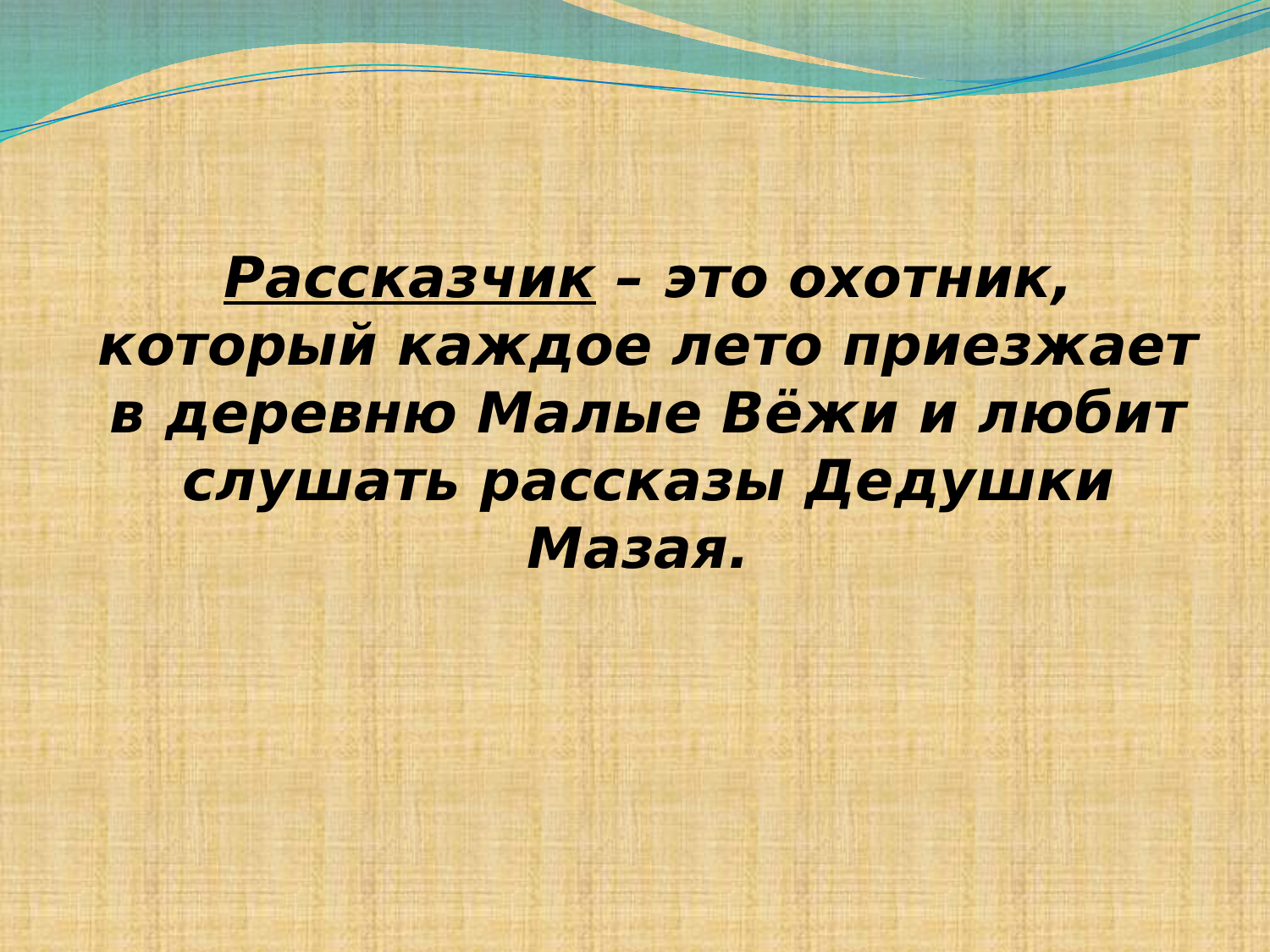

# Рассказчик – это охотник, который каждое лето приезжает в деревню Малые Вёжи и любит слушать рассказы Дедушки Мазая.